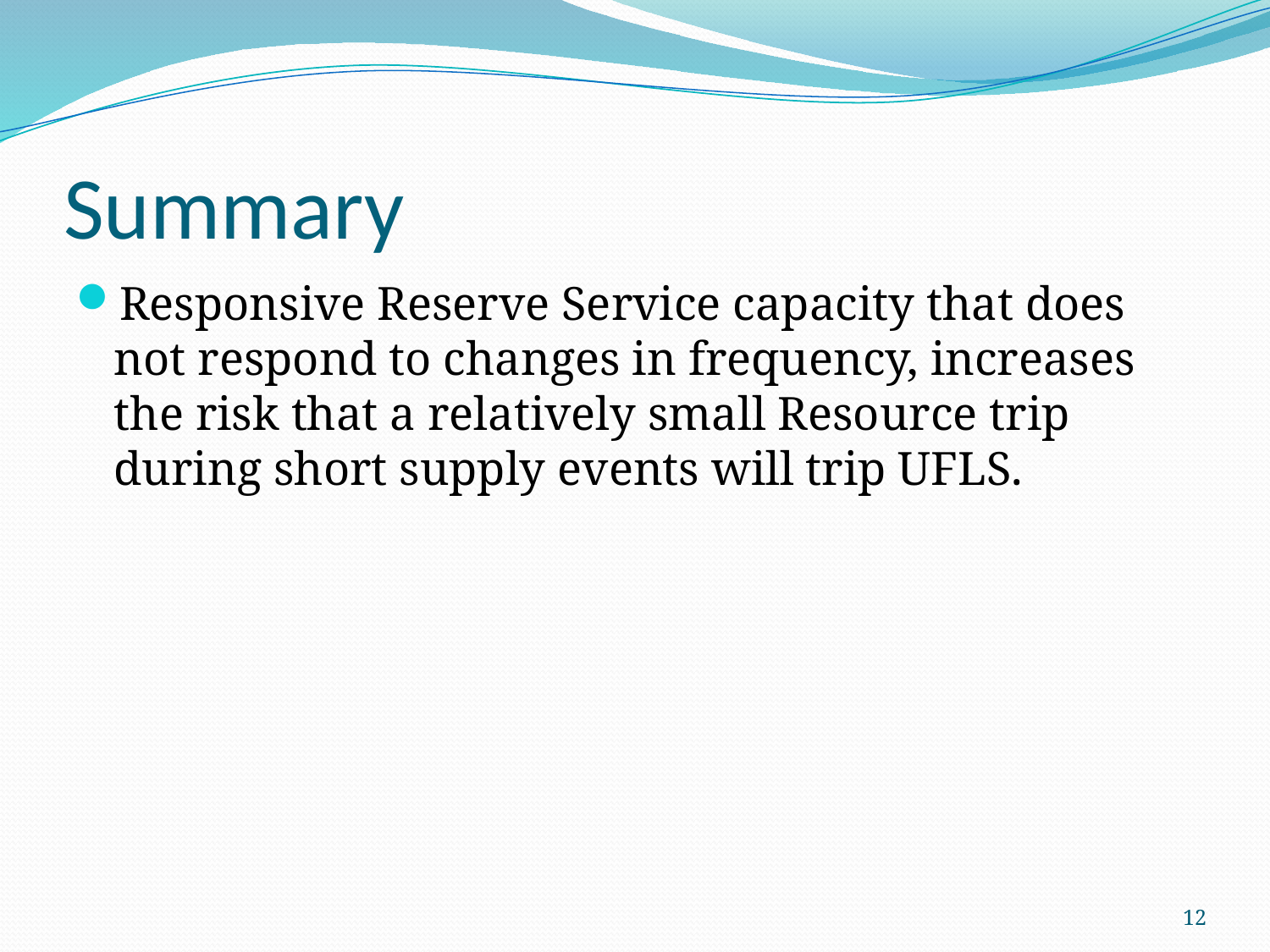

# Summary
Responsive Reserve Service capacity that does not respond to changes in frequency, increases the risk that a relatively small Resource trip during short supply events will trip UFLS.

12